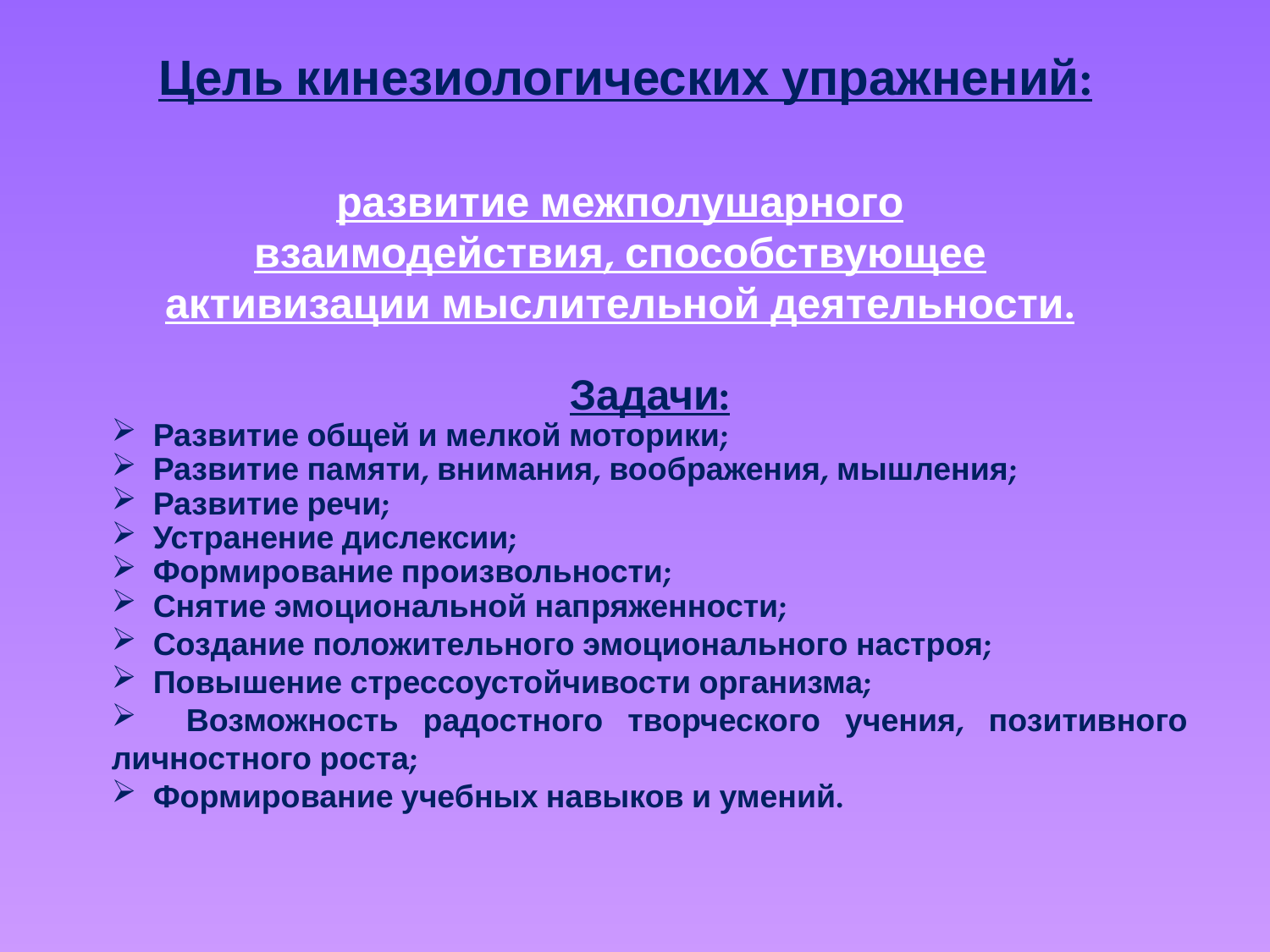

Цель кинезиологических упражнений:

развитие межполушарного взаимодействия, способствующее активизации мыслительной деятельности.
Задачи:
  Развитие общей и мелкой моторики;
  Развитие памяти, внимания, воображения, мышления;
  Развитие речи;
  Устранение дислексии;
  Формирование произвольности;
  Снятие эмоциональной напряженности;
  Создание положительного эмоционального настроя;
  Повышение стрессоустойчивости организма;
  Возможность радостного творческого учения, позитивного личностного роста;
  Формирование учебных навыков и умений.